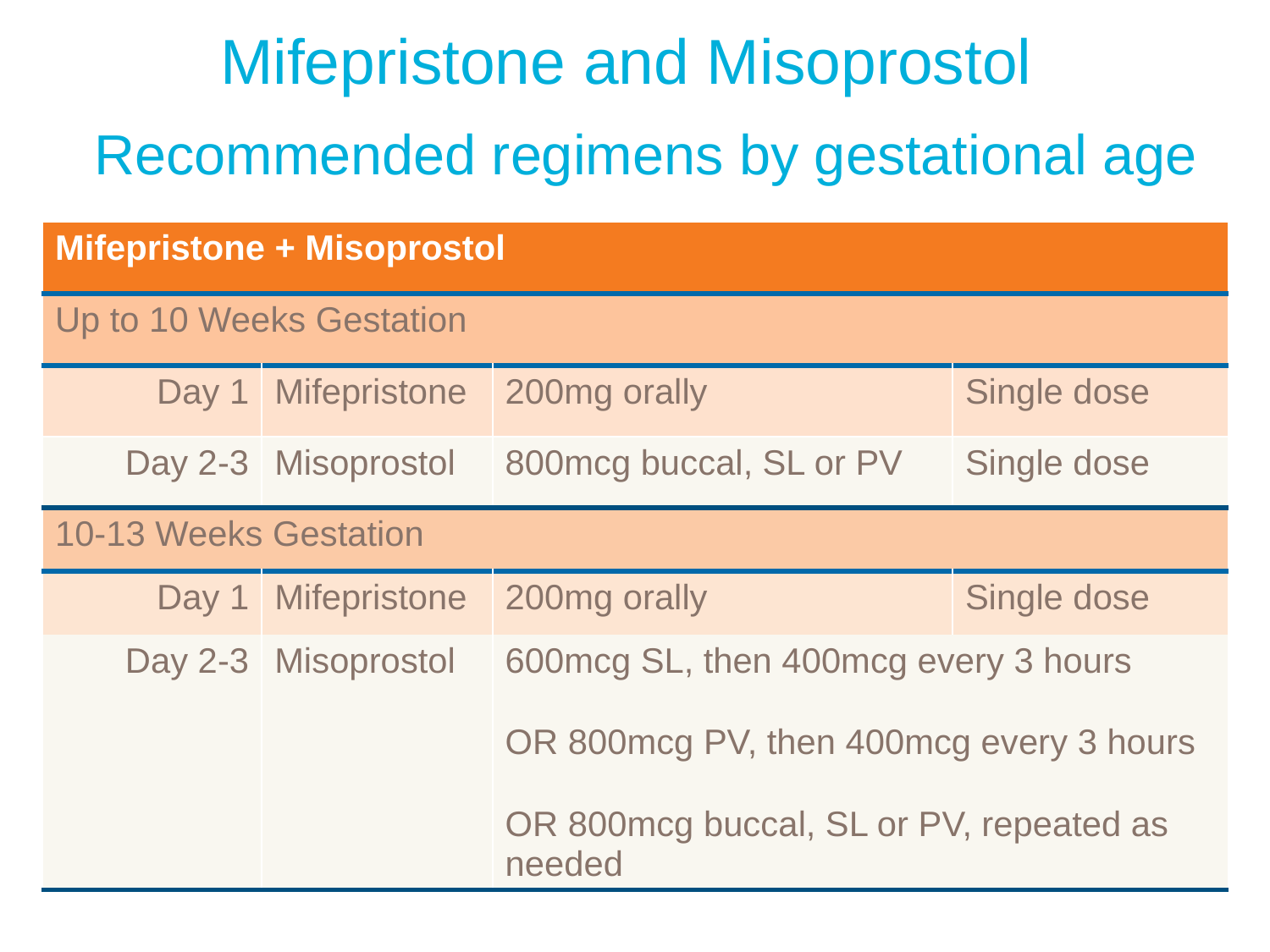

Mifepristone and Misoprostol
 Recommended regimens by gestational age
| Mifepristone + Misoprostol |  |  |  |
| --- | --- | --- | --- |
| Up to 10 Weeks Gestation |  |  |  |
| Day 1 | Mifepristone | 200mg orally | Single dose |
| Day 2-3 | Misoprostol | 800mcg buccal, SL or PV | Single dose |
| 10-13 Weeks Gestation |  |  |  |
| Day 1 | Mifepristone | 200mg orally | Single dose |
| Day 2-3 | Misoprostol | 600mcg SL, then 400mcg every 3 hours |  |
|  |  | OR 800mcg PV, then 400mcg every 3 hours |  |
|  |  | OR 800mcg buccal, SL or PV, repeated as needed |  |